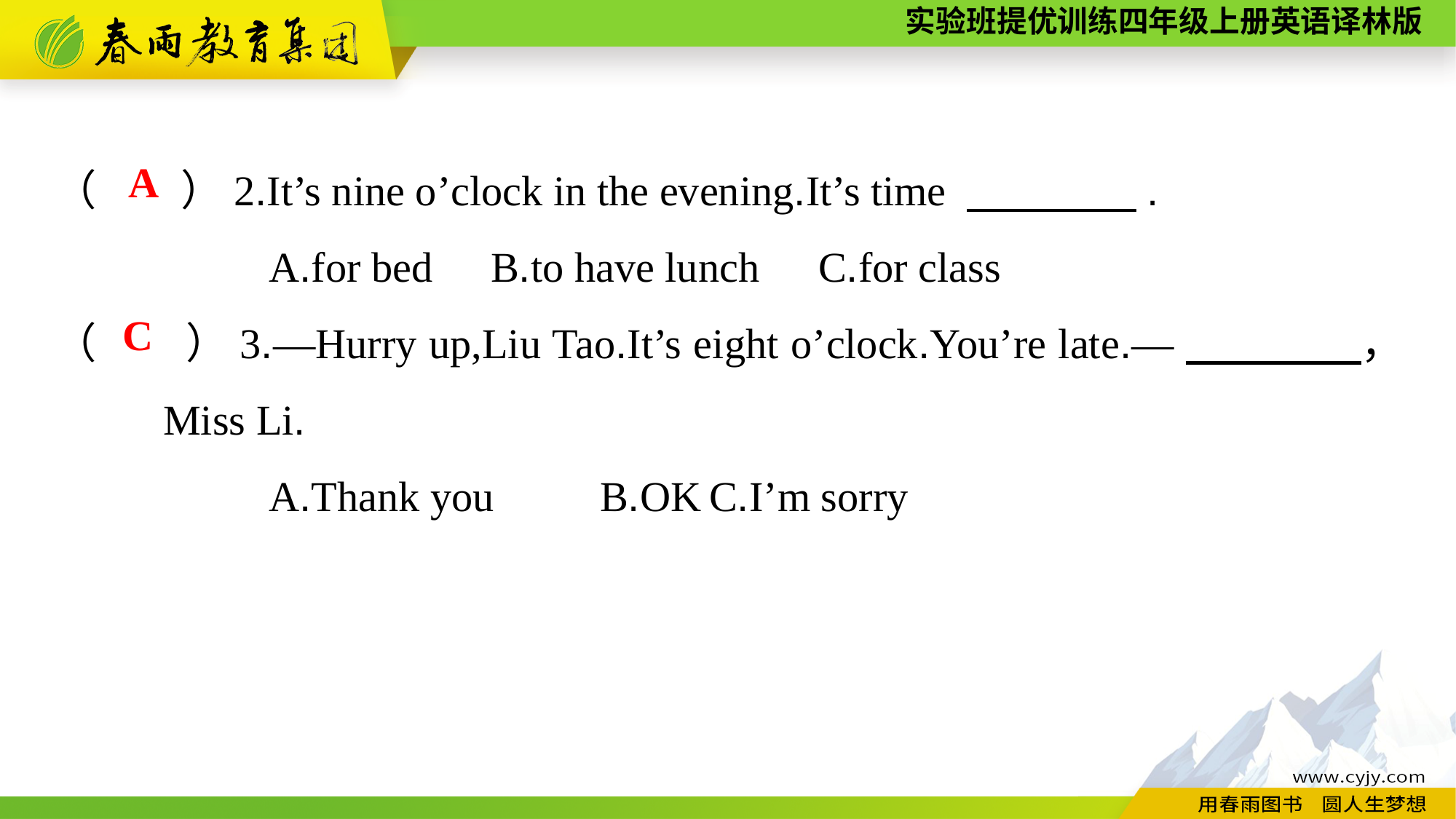

（　　）2.It’s nine o’clock in the evening.It’s time 　　　　.
A.for bed	B.to have lunch	C.for class
（　　）3.—Hurry up,Liu Tao.It’s eight o’clock.You’re late.—　　　　，	Miss Li.
A.Thank you	B.OK	C.I’m sorry
A
C